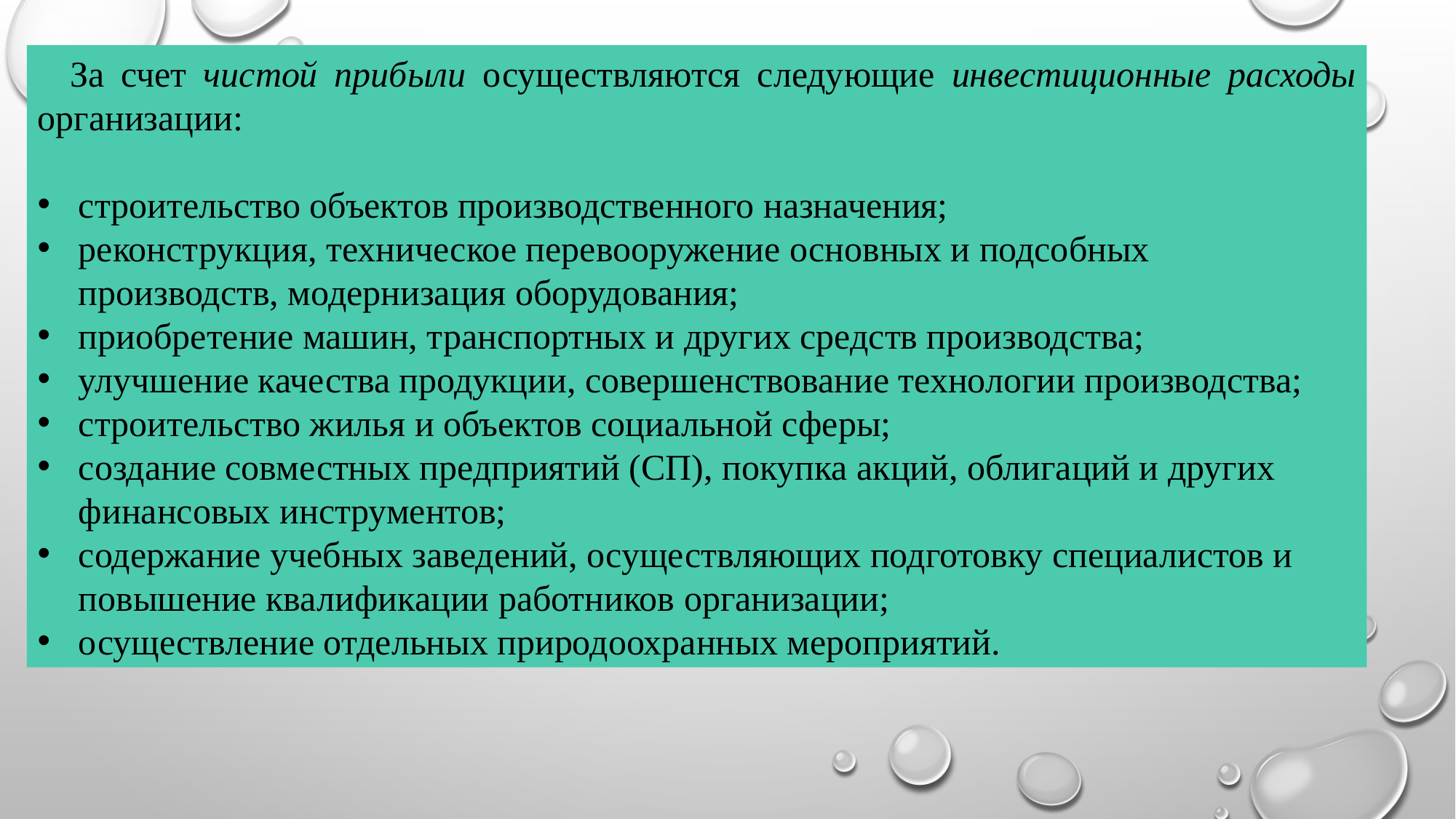

За счет чистой прибыли осуществляются следующие инвестиционные расходы организации:

строительство объектов производственного назначения;
реконструкция, техническое перевооружение основных и подсобных производств, модернизация оборудования;
приобретение машин, транспортных и других средств производства;
улучшение качества продукции, совершенствование технологии производства;
строительство жилья и объектов социальной сферы;
создание совместных предприятий (СП), покупка акций, облигаций и других финансовых инструментов;
содержание учебных заведений, осуществляющих подготовку специалистов и повышение квалификации работников организации;
осуществление отдельных природоохранных мероприятий.